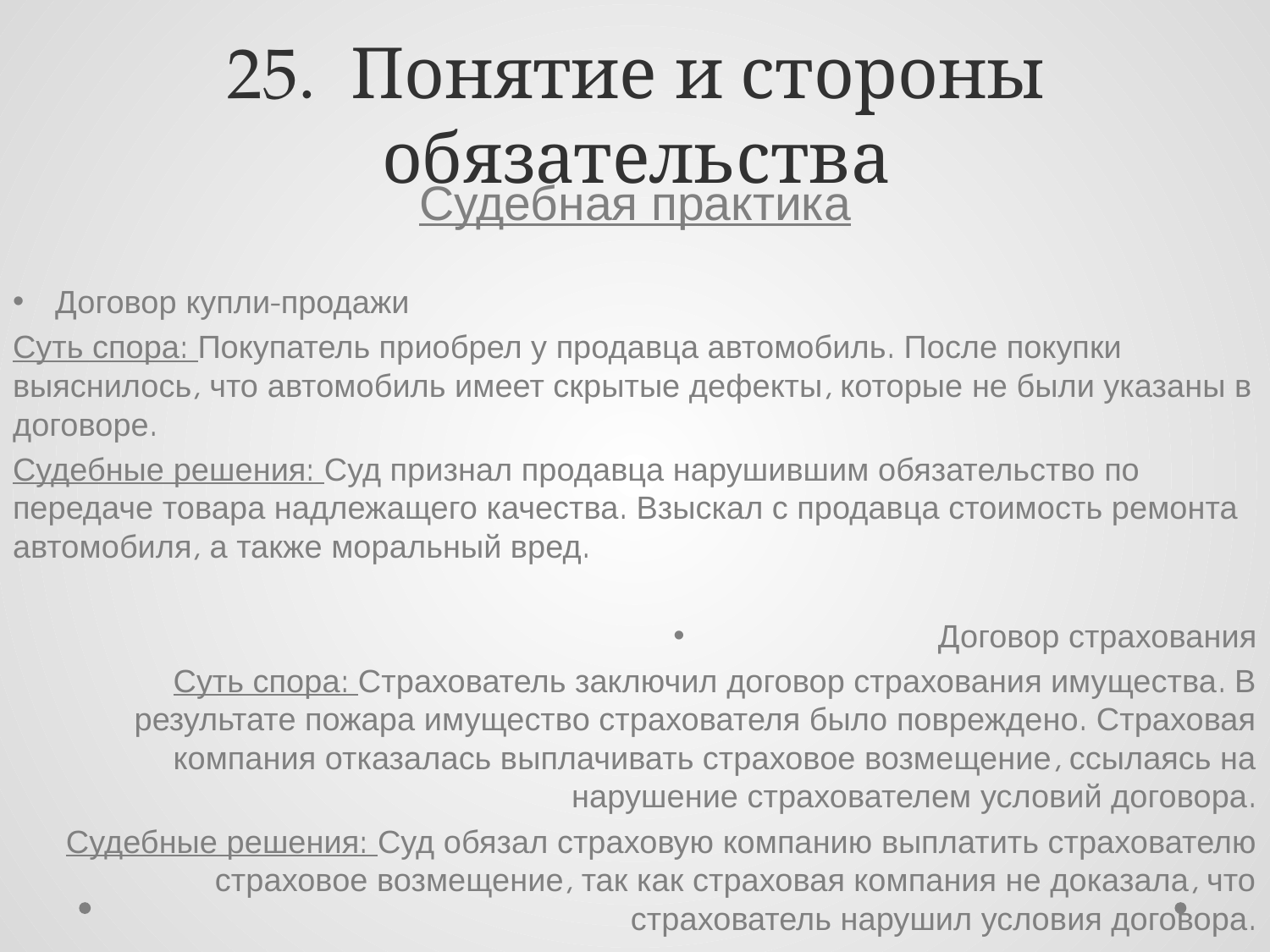

# 25.  Понятие и стороны обязательства
Судебная практика

Договор купли-продажи
Суть спора: Покупатель приобрел у продавца автомобиль. После покупки выяснилось, что автомобиль имеет скрытые дефекты, которые не были указаны в договоре.
Судебные решения: Суд признал продавца нарушившим обязательство по передаче товара надлежащего качества. Взыскал с продавца стоимость ремонта автомобиля, а также моральный вред.

Договор страхования
Суть спора: Страхователь заключил договор страхования имущества. В результате пожара имущество страхователя было повреждено. Страховая компания отказалась выплачивать страховое возмещение, ссылаясь на нарушение страхователем условий договора.
Судебные решения: Суд обязал страховую компанию выплатить страхователю страховое возмещение, так как страховая компания не доказала, что страхователь нарушил условия договора.